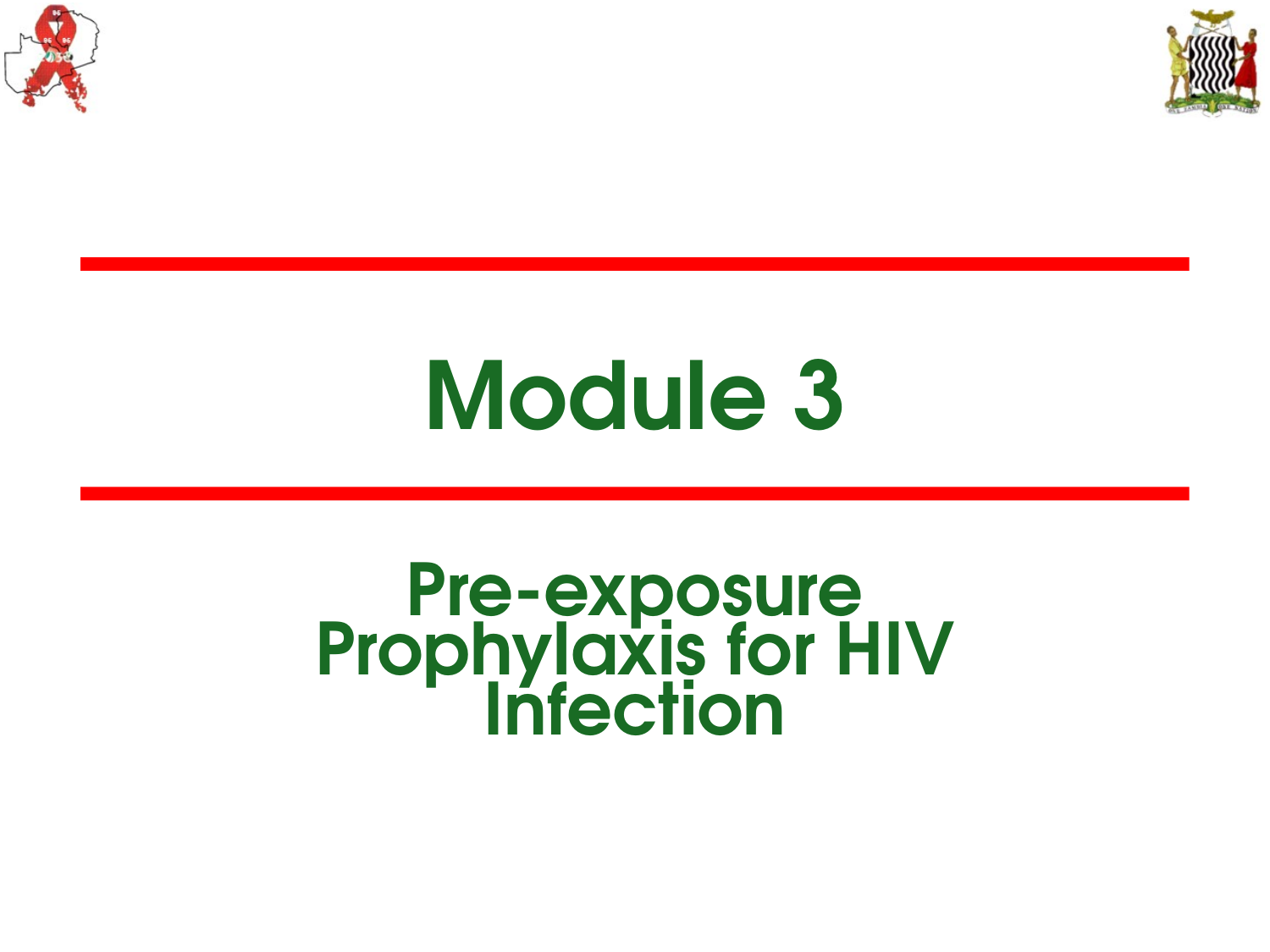

# Module 3
Pre-exposure Prophylaxis for HIV Infection